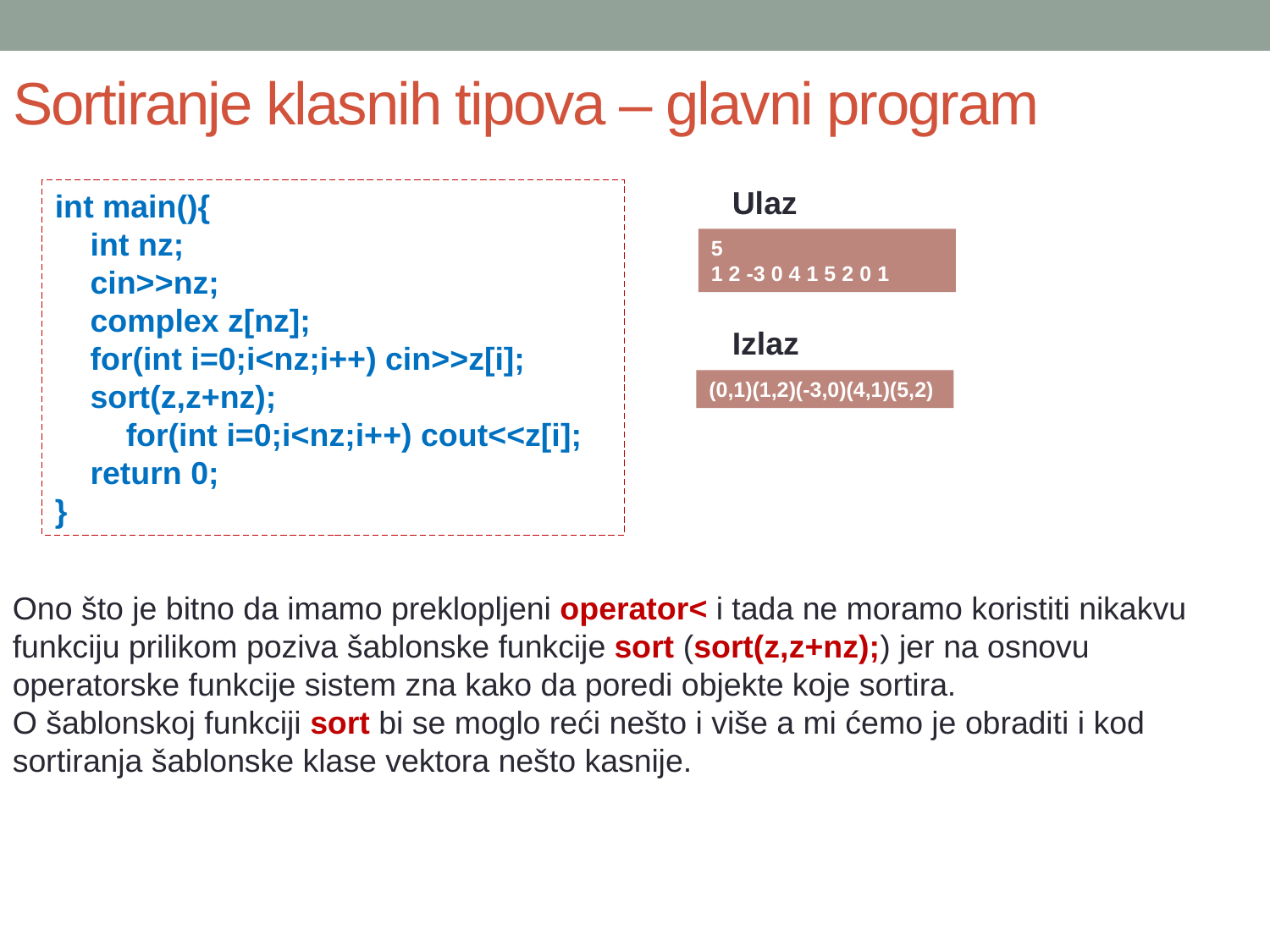

# Sortiranje klasnih tipova – glavni program
Ulaz
int main(){
    int nz;
    cin>>nz;
    complex z[nz];
    for(int i=0;i<nz;i++) cin>>z[i];
    sort(z,z+nz);
        for(int i=0;i<nz;i++) cout<<z[i];
    return 0;
}

5
1 2 -3 0 4 1 5 2 0 1
Izlaz
(0,1)(1,2)(-3,0)(4,1)(5,2)
Ono što je bitno da imamo preklopljeni operator< i tada ne moramo koristiti nikakvu funkciju prilikom poziva šablonske funkcije sort (sort(z,z+nz);) jer na osnovu operatorske funkcije sistem zna kako da poredi objekte koje sortira.
O šablonskoj funkciji sort bi se moglo reći nešto i više a mi ćemo je obraditi i kod sortiranja šablonske klase vektora nešto kasnije.